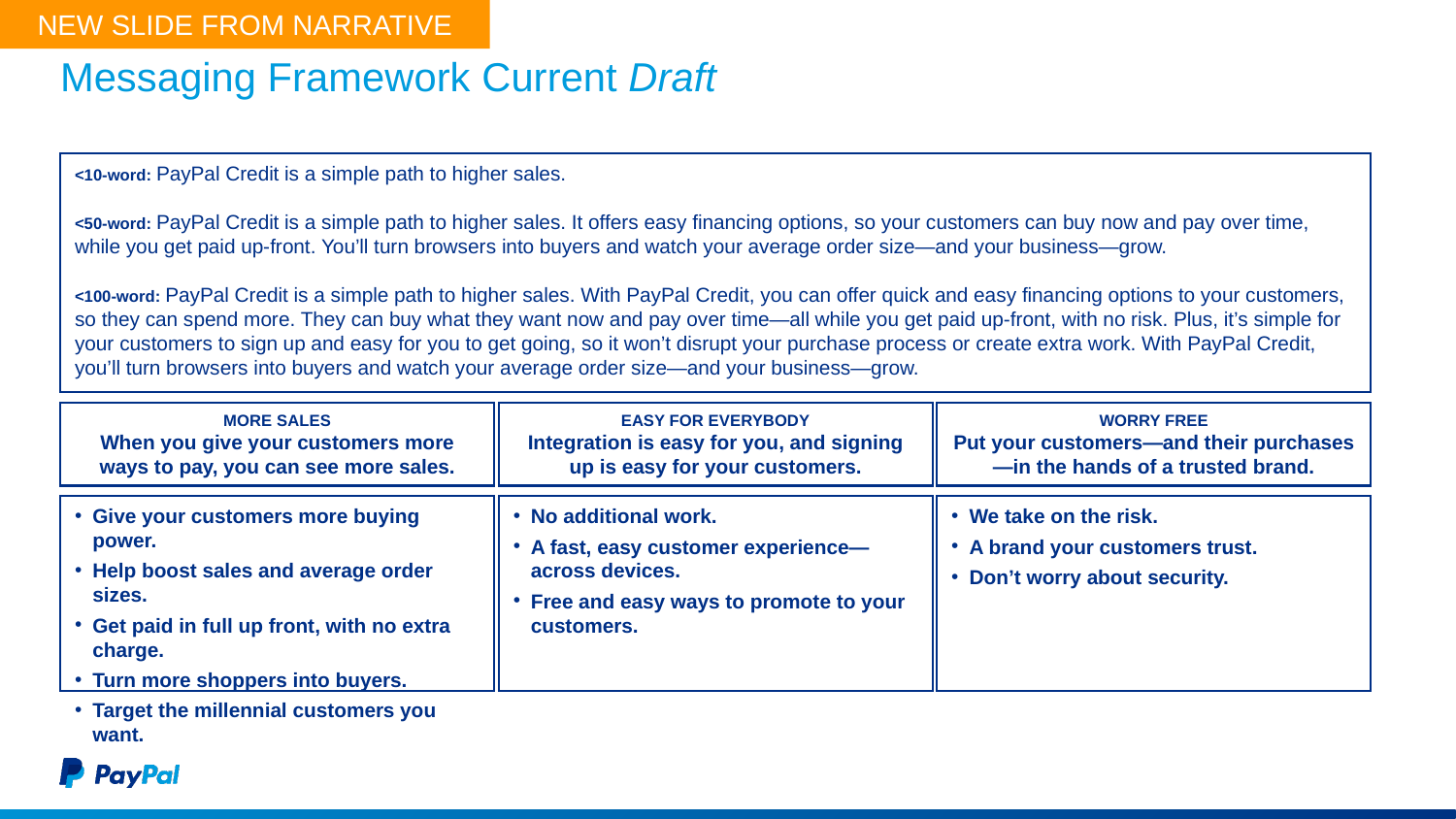

NEW SLIDE FROM NARRATIVE
# Messaging Framework Current Draft
<10-word: PayPal Credit is a simple path to higher sales.

<50-word: PayPal Credit is a simple path to higher sales. It offers easy financing options, so your customers can buy now and pay over time, while you get paid up-front. You’ll turn browsers into buyers and watch your average order size—and your business—grow.

<100-word: PayPal Credit is a simple path to higher sales. With PayPal Credit, you can offer quick and easy financing options to your customers, so they can spend more. They can buy what they want now and pay over time—all while you get paid up-front, with no risk. Plus, it’s simple for your customers to sign up and easy for you to get going, so it won’t disrupt your purchase process or create extra work. With PayPal Credit, you’ll turn browsers into buyers and watch your average order size—and your business—grow.

MORE SALES
When you give your customers more ways to pay, you can see more sales.
EASY FOR EVERYBODY
Integration is easy for you, and signing up is easy for your customers.
WORRY FREE
Put your customers—and their purchases—in the hands of a trusted brand.
Give your customers more buying power.
Help boost sales and average order sizes.
Get paid in full up front, with no extra charge.
Turn more shoppers into buyers.
Target the millennial customers you want.
No additional work.
A fast, easy customer experience—across devices.
Free and easy ways to promote to your customers.
We take on the risk.
A brand your customers trust.
Don’t worry about security.